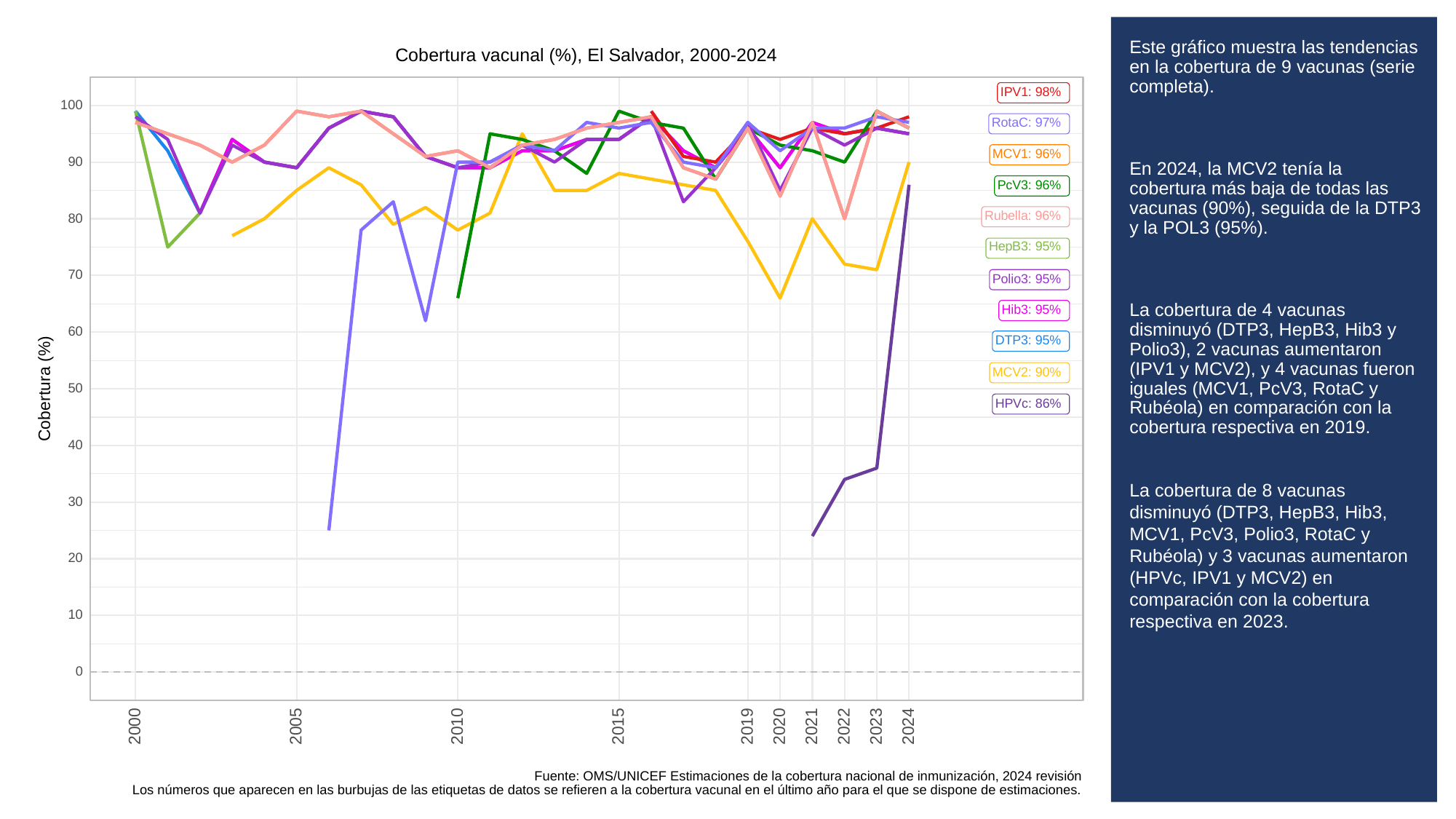

# Este gráfico muestra las tendencias en la cobertura de 9 vacunas (serie completa).

En 2024, la MCV2 tenía la cobertura más baja de todas las vacunas (90%), seguida de la DTP3 y la POL3 (95%).

La cobertura de 4 vacunas disminuyó (DTP3, HepB3, Hib3 y Polio3), 2 vacunas aumentaron (IPV1 y MCV2), y 4 vacunas fueron iguales (MCV1, PcV3, RotaC y Rubéola) en comparación con la cobertura respectiva en 2019.

La cobertura de 8 vacunas disminuyó (DTP3, HepB3, Hib3, MCV1, PcV3, Polio3, RotaC y Rubéola) y 3 vacunas aumentaron (HPVc, IPV1 y MCV2) en comparación con la cobertura respectiva en 2023.

Cobertura vacunal (%), El Salvador, 2000-2024

IPV1: 98%

100

RotaC: 97%

MCV1: 96%
90

PcV3: 96%

Rubella: 96%
80

HepB3: 95%

70
Polio3: 95%

Hib3: 95%
60

DTP3: 95%

MCV2: 90%
Cobertura (%)
50

HPVc: 86%

40

30

20

10

0

2023
2000
2005
2010
2015
2019
2020
2021
2022
2024
Fuente: OMS/UNICEF Estimaciones de la cobertura nacional de inmunización, 2024 revisión
Los números que aparecen en las burbujas de las etiquetas de datos se refieren a la cobertura vacunal en el último año para el que se dispone de estimaciones.